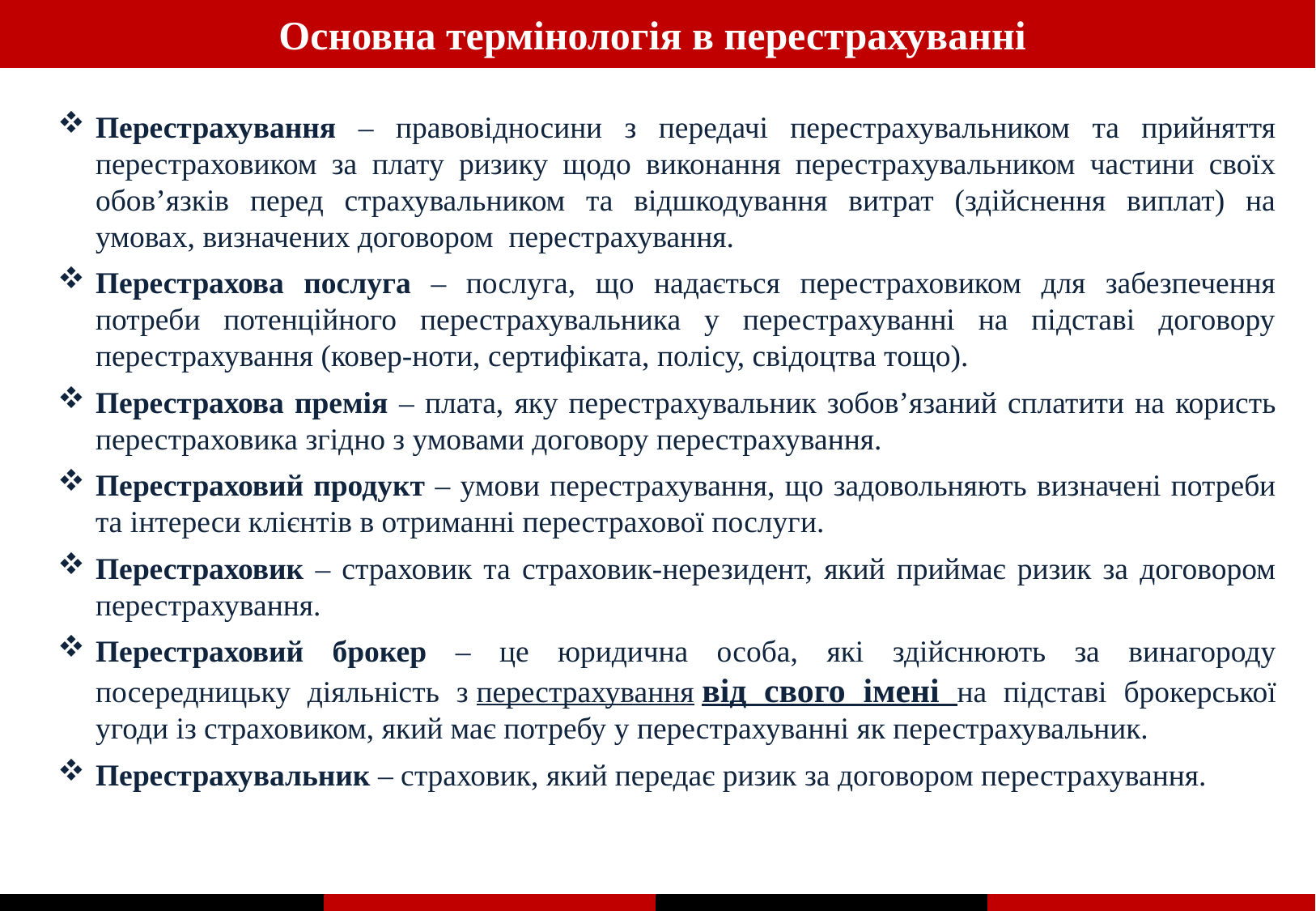

Основна термінологія в перестрахуванні
Перестрахування – правовідносини з передачі перестрахувальником та прийняття перестраховиком за плату ризику щодо виконання перестрахувальником частини своїх обов’язків перед страхувальником та відшкодування витрат (здійснення виплат) на умовах, визначених договором  перестрахування.
Перестрахова послуга – послуга, що надається перестраховиком для забезпечення потреби потенційного перестрахувальника у перестрахуванні на підставі договору перестрахування (ковер-ноти, сертифіката, полісу, свідоцтва тощо).
Перестрахова премія – плата, яку перестрахувальник зобов’язаний сплатити на користь перестраховика згідно з умовами договору перестрахування.
Перестраховий продукт – умови перестрахування, що задовольняють визначені потреби та інтереси клієнтів в отриманні перестрахової послуги.
Перестраховик – страховик та страховик-нерезидент, який приймає ризик за договором перестрахування.
Перестраховий брокер – це юридична особа, які здійснюють за винагороду посередницьку діяльність з перестрахування від свого імені на підставі брокерської угоди із страховиком, який має потребу у перестрахуванні як перестрахувальник.
Перестрахувальник – страховик, який передає ризик за договором перестрахування.